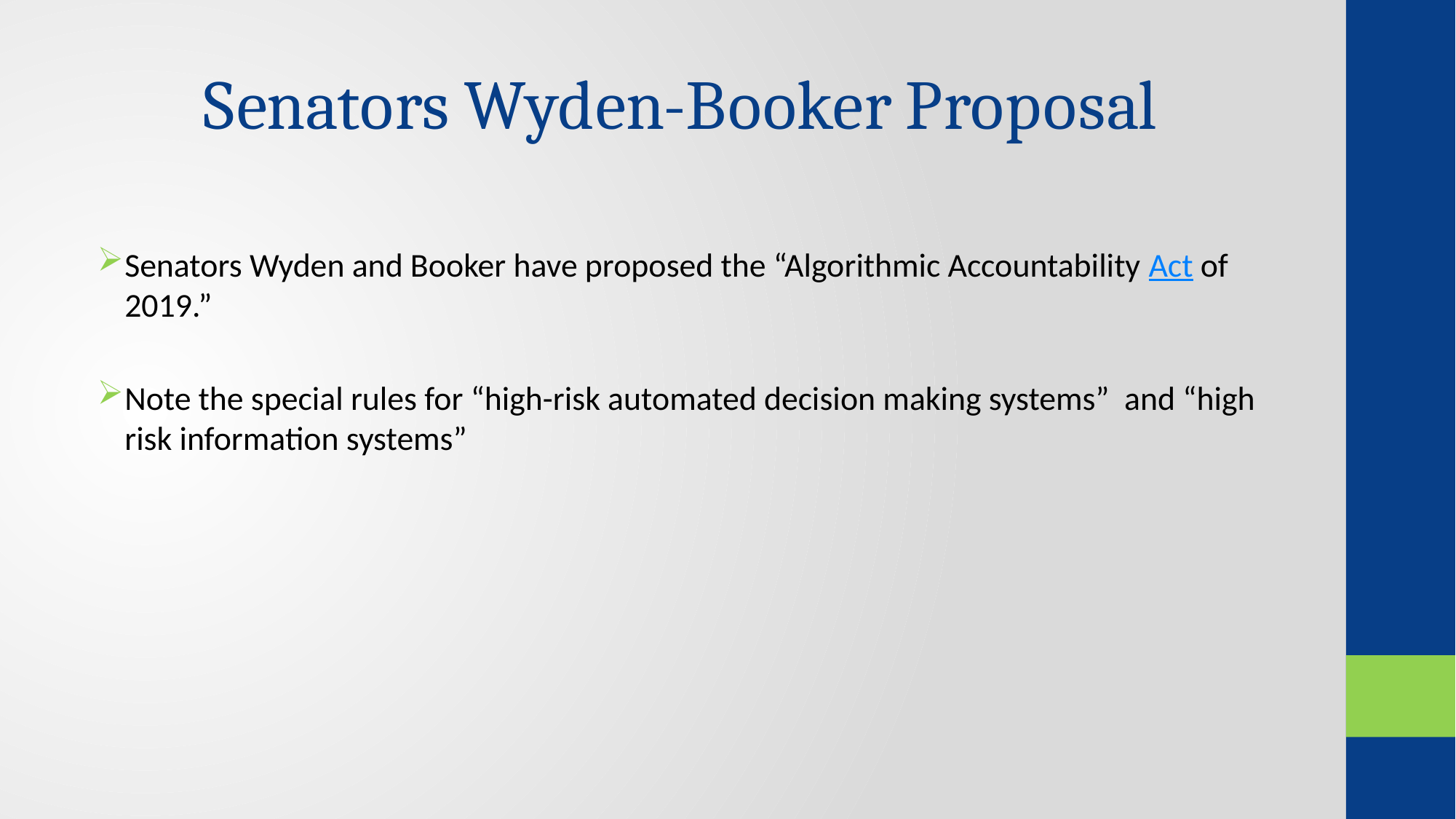

# Senators Wyden-Booker Proposal

Senators Wyden and Booker have proposed the “Algorithmic Accountability Act of 2019.”

Note the special rules for “high-risk automated decision making systems”  and “high risk information systems”